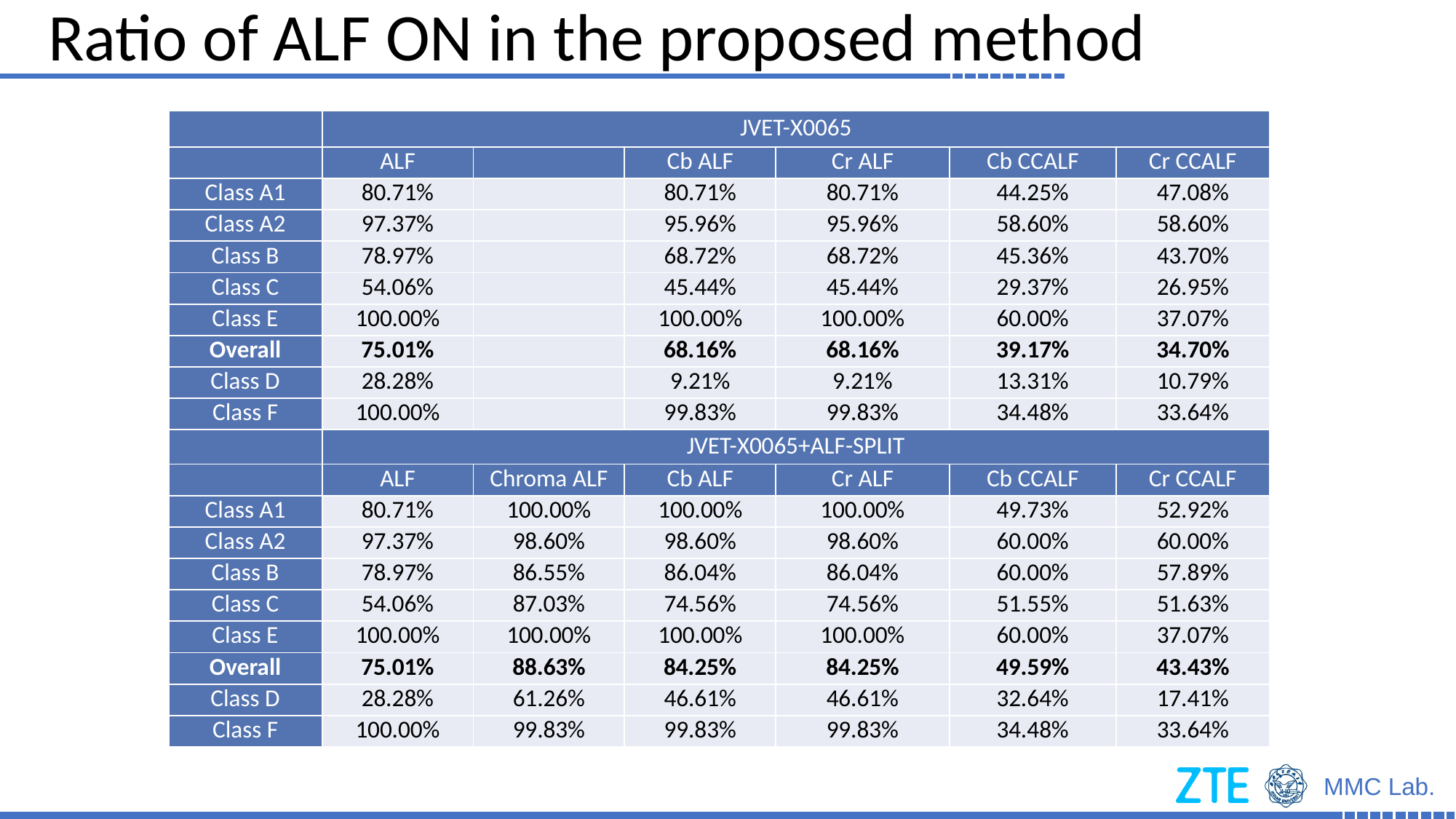

Ratio of ALF ON in the proposed method

|  | JVET-X0065 |  |  |  |  |  |
| --- | --- | --- | --- | --- | --- | --- |
|  | ALF |  | Cb ALF | Cr ALF | Cb CCALF | Cr CCALF |
| Class A1 | 80.71% |  | 80.71% | 80.71% | 44.25% | 47.08% |
| Class A2 | 97.37% |  | 95.96% | 95.96% | 58.60% | 58.60% |
| Class B | 78.97% |  | 68.72% | 68.72% | 45.36% | 43.70% |
| Class C | 54.06% |  | 45.44% | 45.44% | 29.37% | 26.95% |
| Class E | 100.00% |  | 100.00% | 100.00% | 60.00% | 37.07% |
| Overall | 75.01% |  | 68.16% | 68.16% | 39.17% | 34.70% |
| Class D | 28.28% |  | 9.21% | 9.21% | 13.31% | 10.79% |
| Class F | 100.00% |  | 99.83% | 99.83% | 34.48% | 33.64% |
|  | JVET-X0065+ALF-SPLIT |  |  |  |  |  |
|  | ALF | Chroma ALF | Cb ALF | Cr ALF | Cb CCALF | Cr CCALF |
| Class A1 | 80.71% | 100.00% | 100.00% | 100.00% | 49.73% | 52.92% |
| Class A2 | 97.37% | 98.60% | 98.60% | 98.60% | 60.00% | 60.00% |
| Class B | 78.97% | 86.55% | 86.04% | 86.04% | 60.00% | 57.89% |
| Class C | 54.06% | 87.03% | 74.56% | 74.56% | 51.55% | 51.63% |
| Class E | 100.00% | 100.00% | 100.00% | 100.00% | 60.00% | 37.07% |
| Overall | 75.01% | 88.63% | 84.25% | 84.25% | 49.59% | 43.43% |
| Class D | 28.28% | 61.26% | 46.61% | 46.61% | 32.64% | 17.41% |
| Class F | 100.00% | 99.83% | 99.83% | 99.83% | 34.48% | 33.64% |